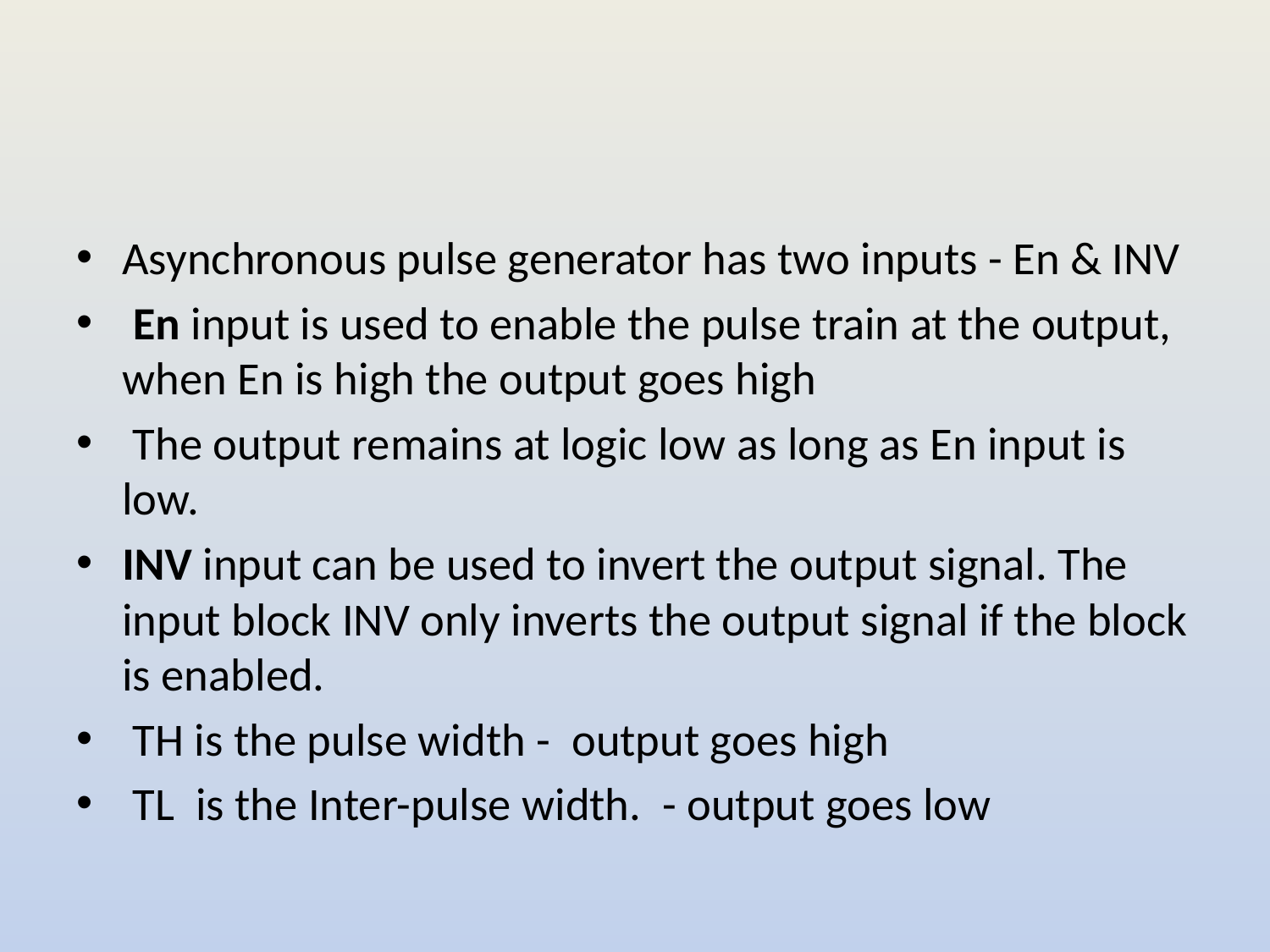

#
Asynchronous pulse generator has two inputs - En & INV
 En input is used to enable the pulse train at the output, when En is high the output goes high
 The output remains at logic low as long as En input is low.
INV input can be used to invert the output signal. The input block INV only inverts the output signal if the block is enabled.
 TH is the pulse width -  output goes high
 TL  is the Inter-pulse width.  - output goes low